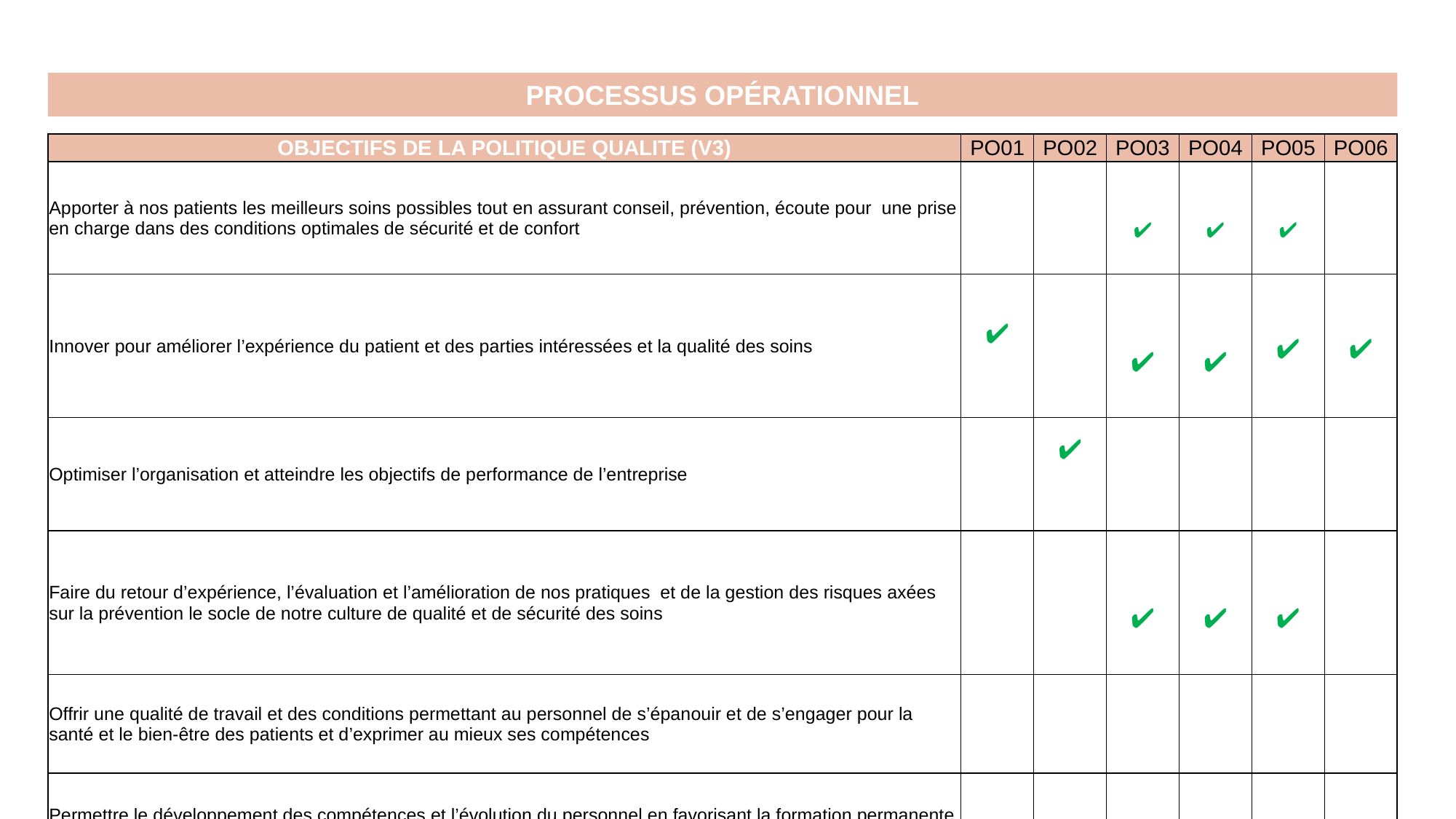

PROCESSUS OPÉRATIONNEL
| OBJECTIFS DE LA POLITIQUE QUALITE (V3) | PO01 | PO02 | PO03 | PO04 | PO05 | PO06 |
| --- | --- | --- | --- | --- | --- | --- |
| Apporter à nos patients les meilleurs soins possibles tout en assurant conseil, prévention, écoute pour une prise en charge dans des conditions optimales de sécurité et de confort |  |  | ✔ | ✔ | ✔ |  |
| Innover pour améliorer l’expérience du patient et des parties intéressées et la qualité des soins | ✔ |  | ✔ | ✔ | ✔ | ✔ |
| Optimiser l’organisation et atteindre les objectifs de performance de l’entreprise |  | ✔ |  |  |  |  |
| Faire du retour d’expérience, l’évaluation et l’amélioration de nos pratiques et de la gestion des risques axées sur la prévention le socle de notre culture de qualité et de sécurité des soins |  |  | ✔ | ✔ | ✔ |  |
| Offrir une qualité de travail et des conditions permettant au personnel de s’épanouir et de s’engager pour la santé et le bien-être des patients et d’exprimer au mieux ses compétences |  |  |  |  |  |  |
| Permettre le développement des compétences et l’évolution du personnel en favorisant la formation permanente |  |  |  |  |  |  |
| Etablir et entretenir la relation de confiance avec nos investisseurs et nos partenaires | ✔ | ✔ |  |  |  |  |